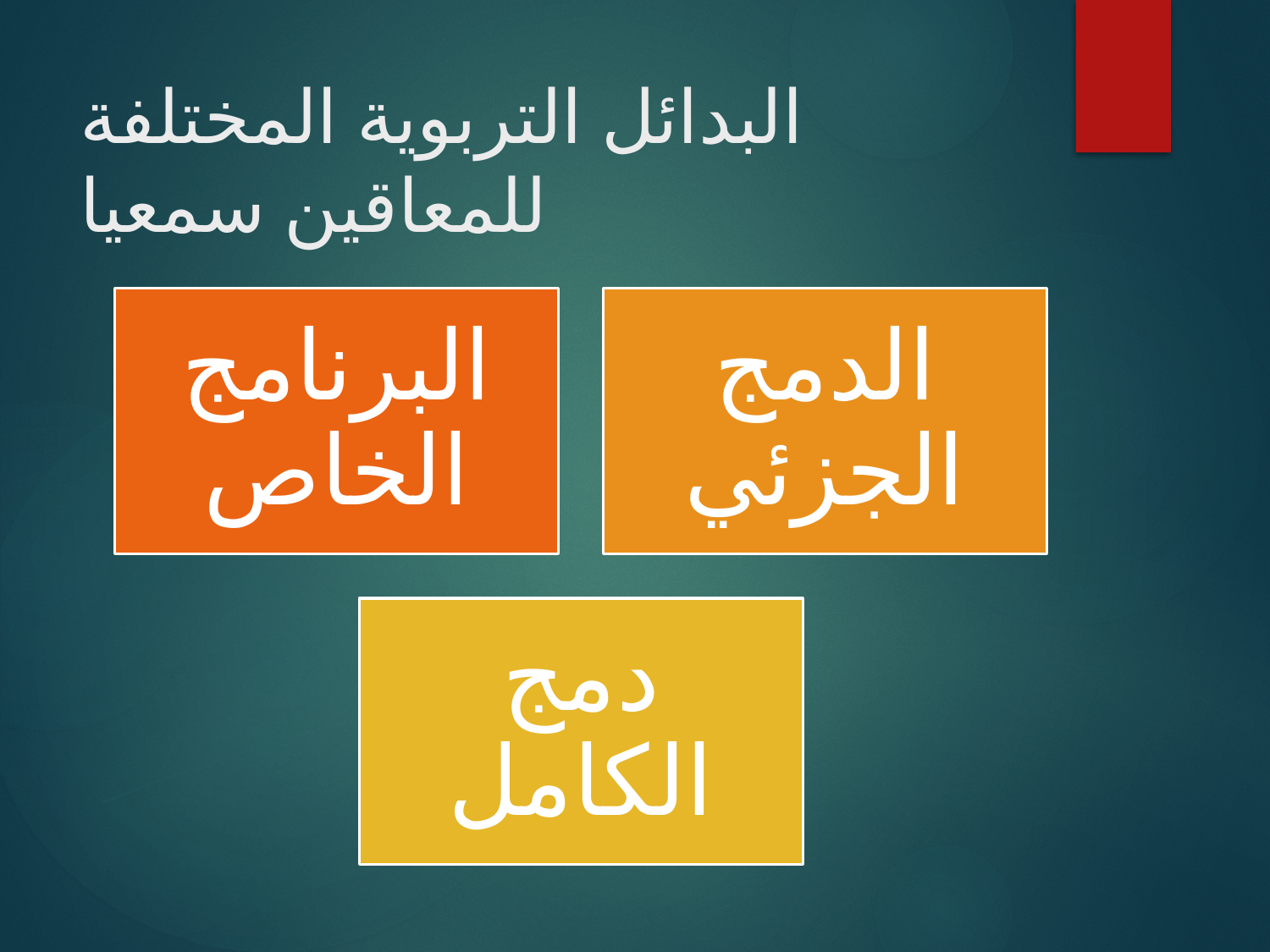

# البدائل التربوية المختلفة للمعاقين سمعيا
البرنامج الخاص
الدمج الجزئي
دمج الكامل